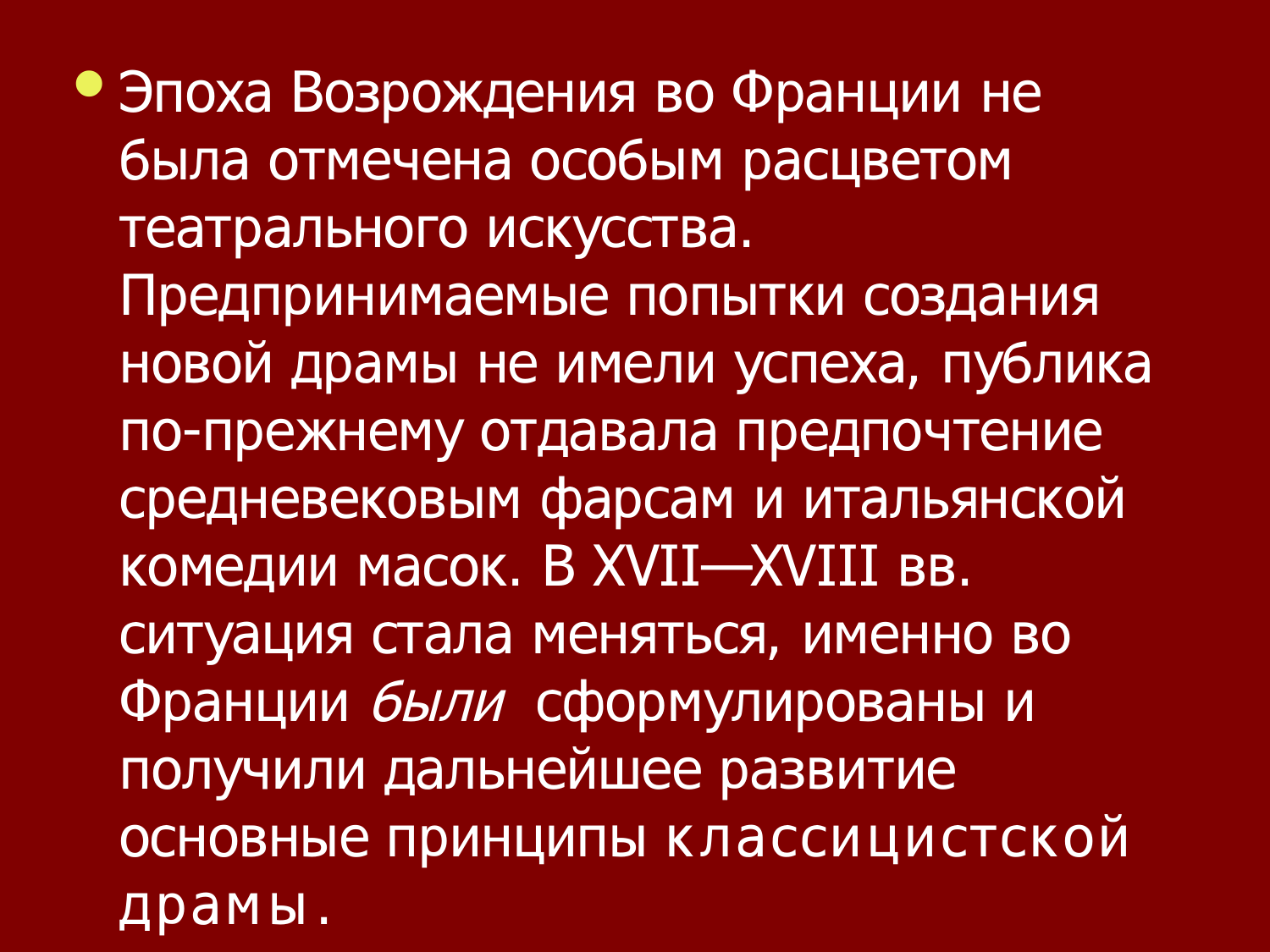

#
Эпоха Возрождения во Франции не была отмечена особым расцветом театрального искусства. Предпринимаемые попытки создания новой драмы не имели успеха, публика по-прежне­му отдавала предпочтение средневековым фарсам и итальянской комедии масок. В XVII—XVIII вв. ситуация стала меняться, именно во Франции были  сформулированы и получили дальнейшее разви­тие основные принципы классицистской драмы.